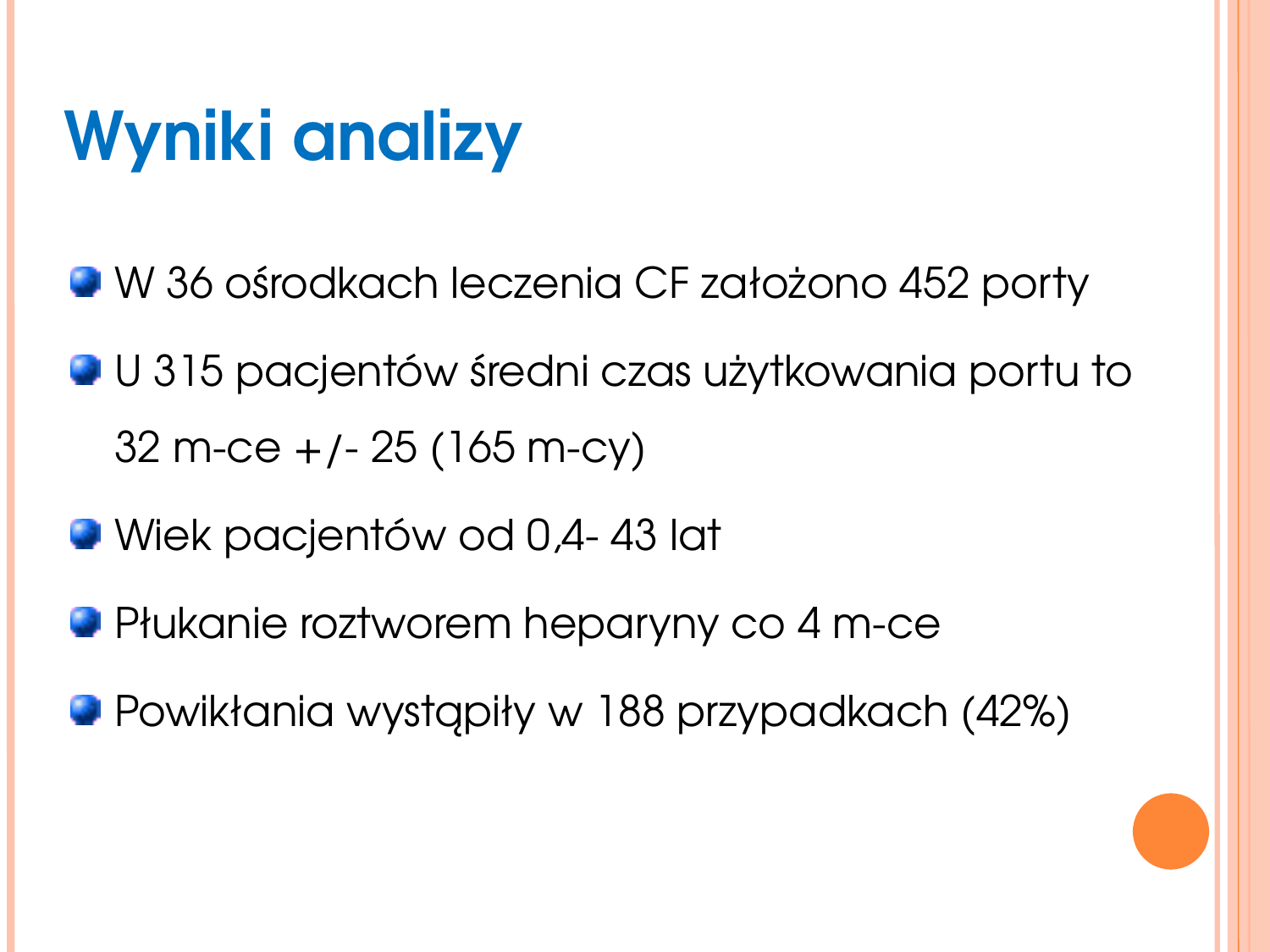

Wyniki analizy
W 36 ośrodkach leczenia CF założono 452 porty
U 315 pacjentów średni czas użytkowania portu to 32 m-ce +/- 25 (165 m-cy)
Wiek pacjentów od 0,4- 43 lat
Płukanie roztworem heparyny co 4 m-ce
Powikłania wystąpiły w 188 przypadkach (42%)